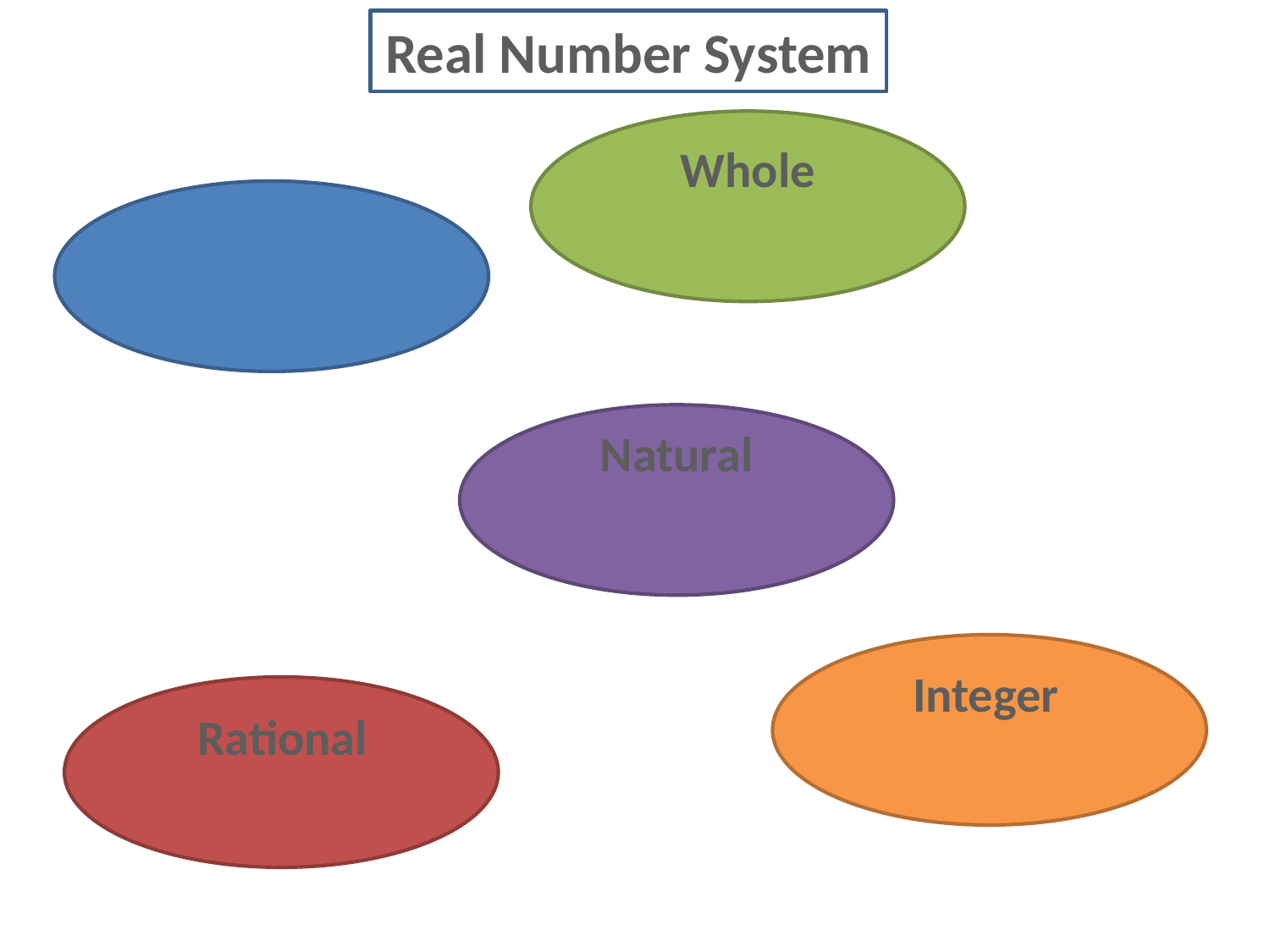

Real Number System

Whole

Natural

Integer

Rational